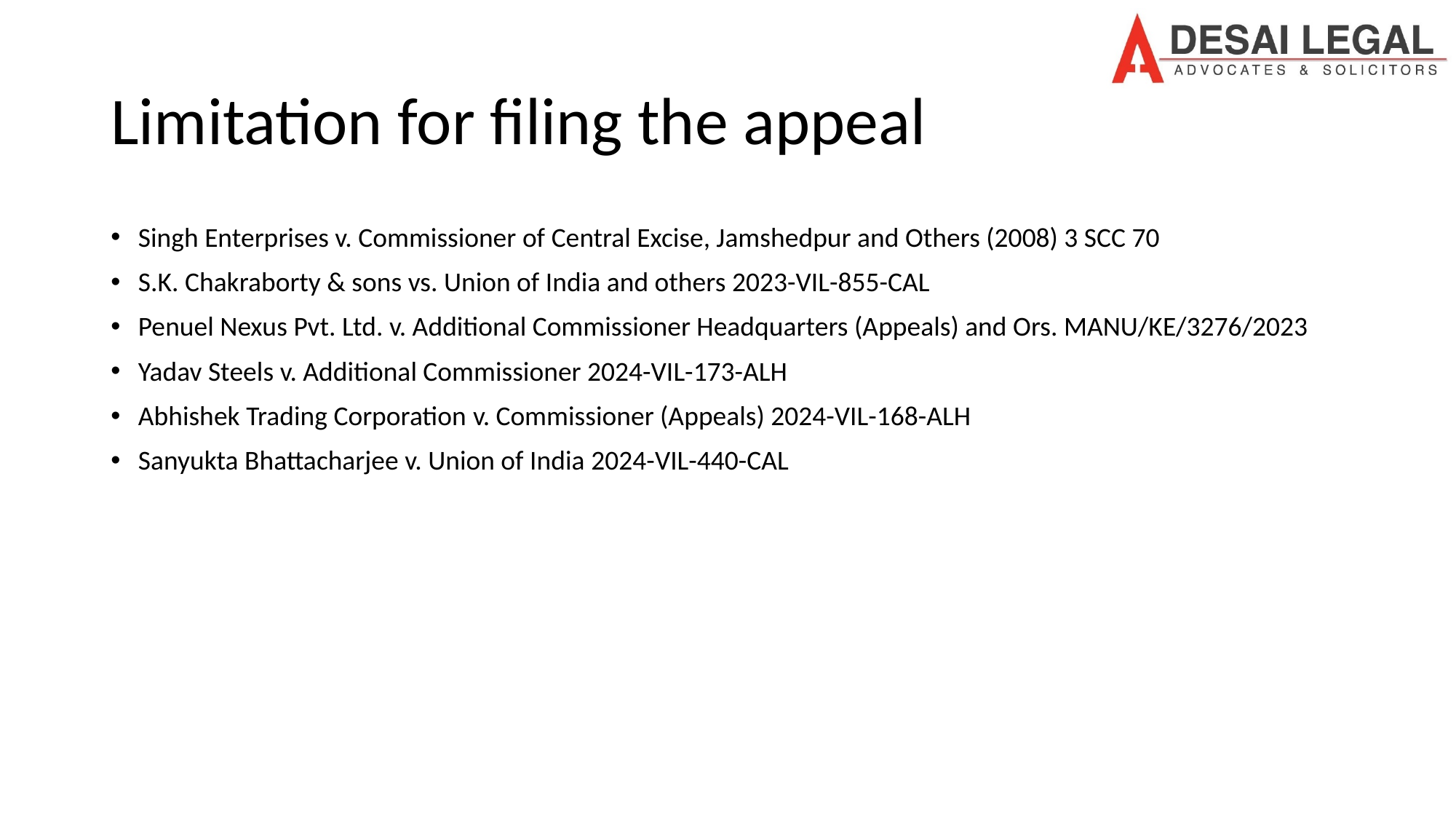

# Limitation for filing the appeal
Singh Enterprises v. Commissioner of Central Excise, Jamshedpur and Others (2008) 3 SCC 70
S.K. Chakraborty & sons vs. Union of India and others 2023-VIL-855-CAL
Penuel Nexus Pvt. Ltd. v. Additional Commissioner Headquarters (Appeals) and Ors. MANU/KE/3276/2023
Yadav Steels v. Additional Commissioner 2024-VIL-173-ALH
Abhishek Trading Corporation v. Commissioner (Appeals) 2024-VIL-168-ALH
Sanyukta Bhattacharjee v. Union of India 2024-VIL-440-CAL